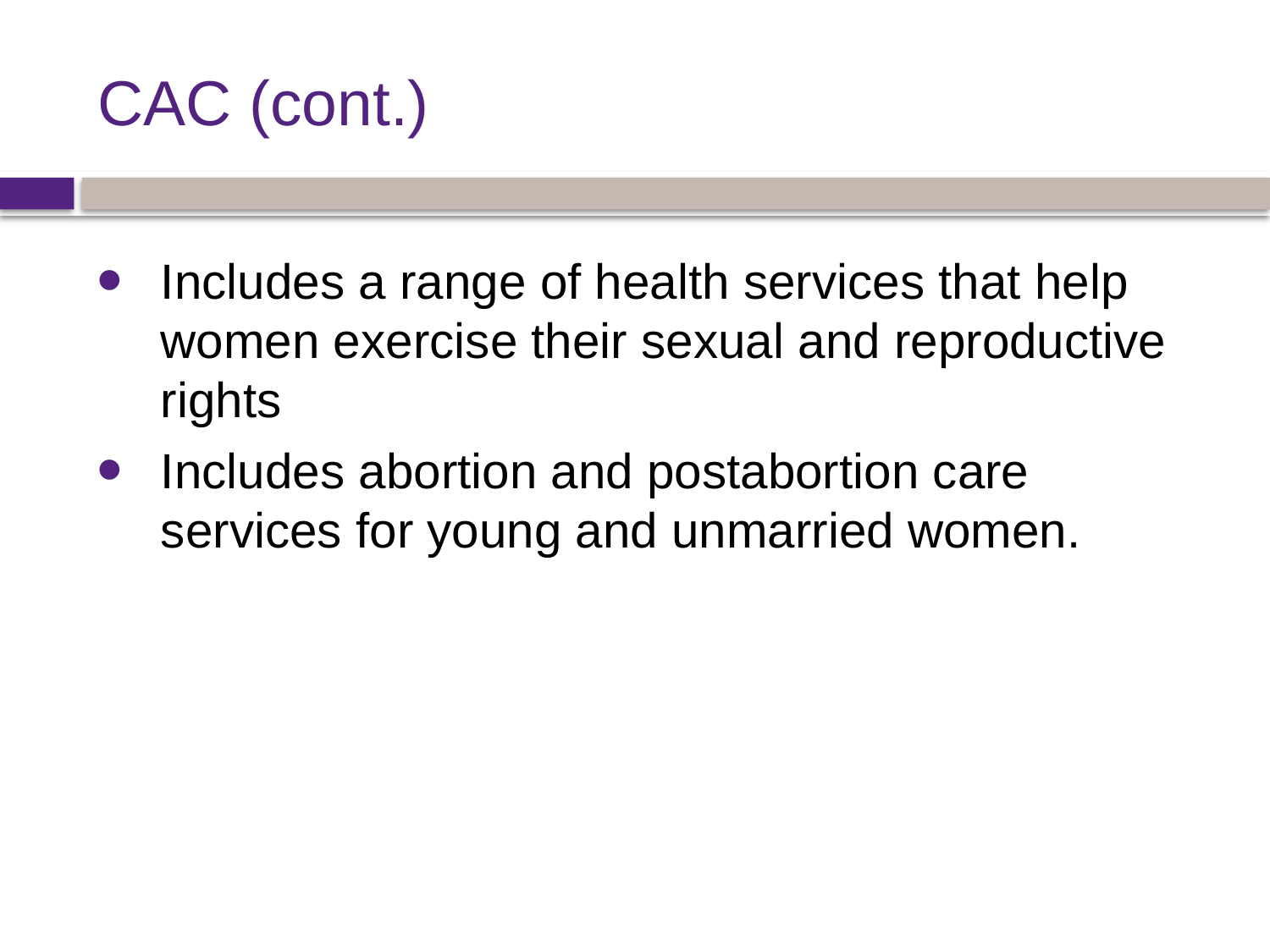

# CAC (cont.)
Includes a range of health services that help women exercise their sexual and reproductive rights
Includes abortion and postabortion care services for young and unmarried women.